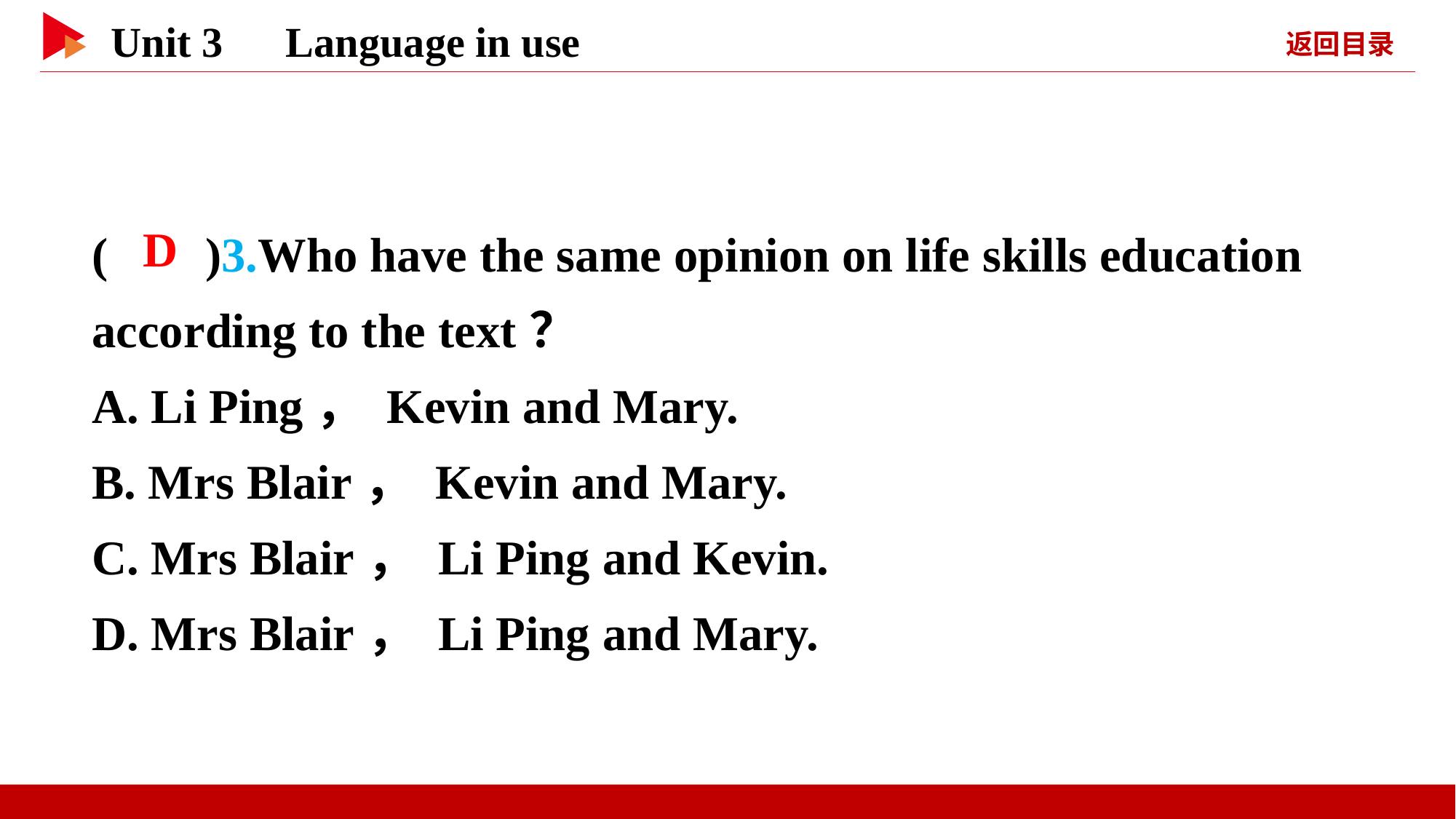

(        )3.Who have the same opinion on life skills education according to the text？
A. Li Ping， Kevin and Mary.
B. Mrs Blair， Kevin and Mary.
C. Mrs Blair， Li Ping and Kevin.
D. Mrs Blair， Li Ping and Mary.
   D